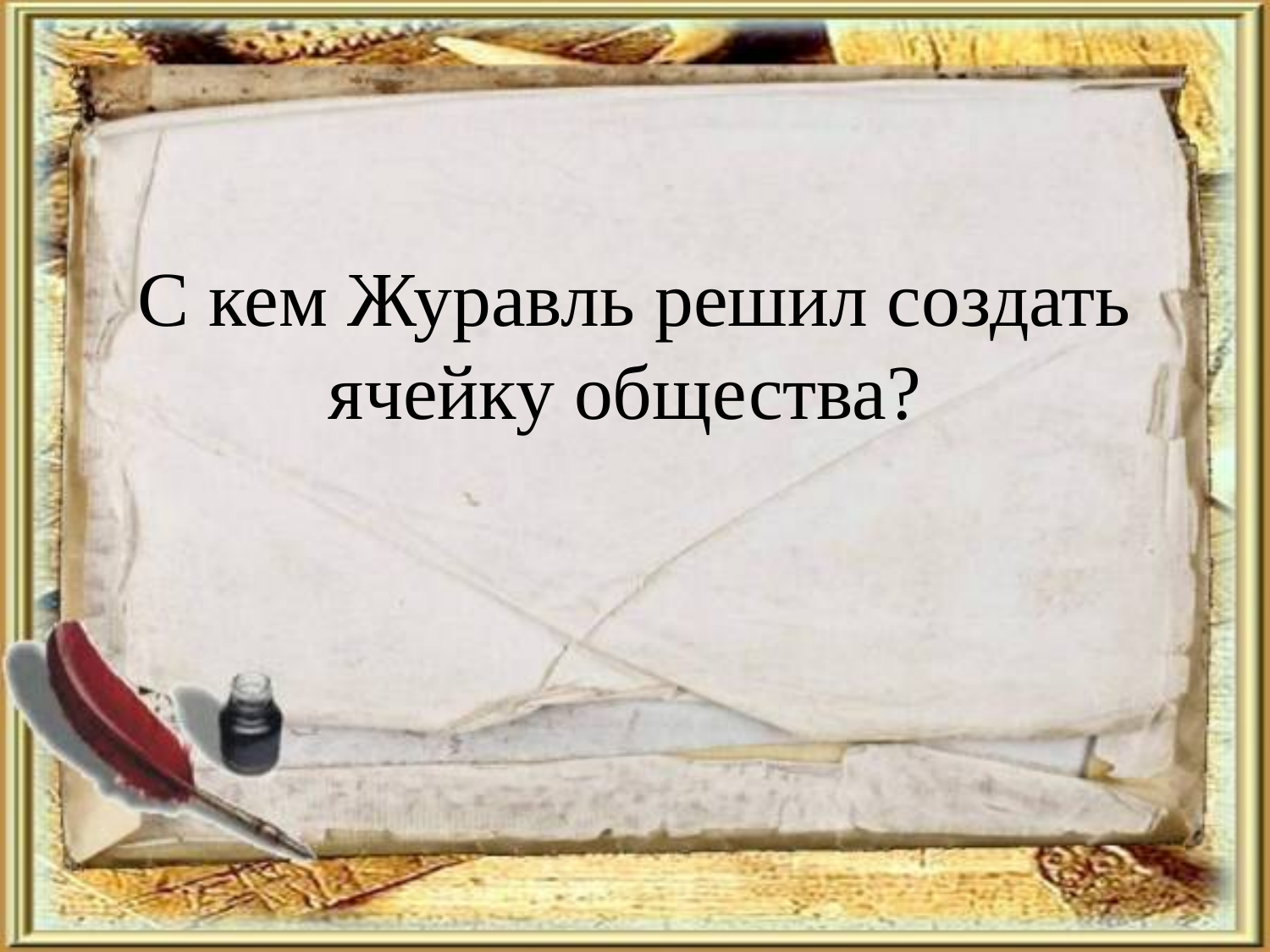

# С кем Журавль решил создать ячейку общества?